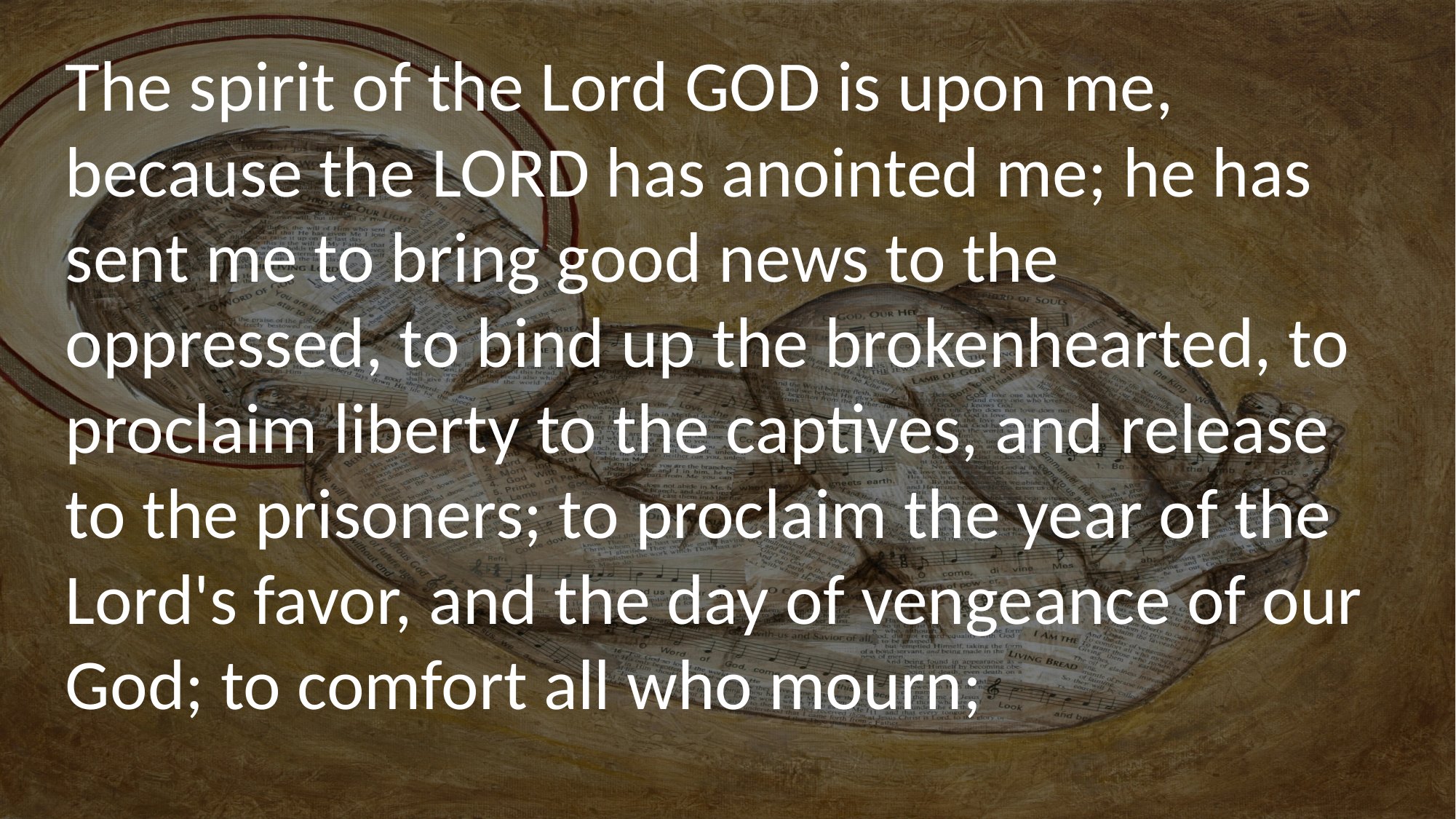

The spirit of the Lord GOD is upon me, because the LORD has anointed me; he has sent me to bring good news to the oppressed, to bind up the brokenhearted, to proclaim liberty to the captives, and release to the prisoners; to proclaim the year of the Lord's favor, and the day of vengeance of our God; to comfort all who mourn;